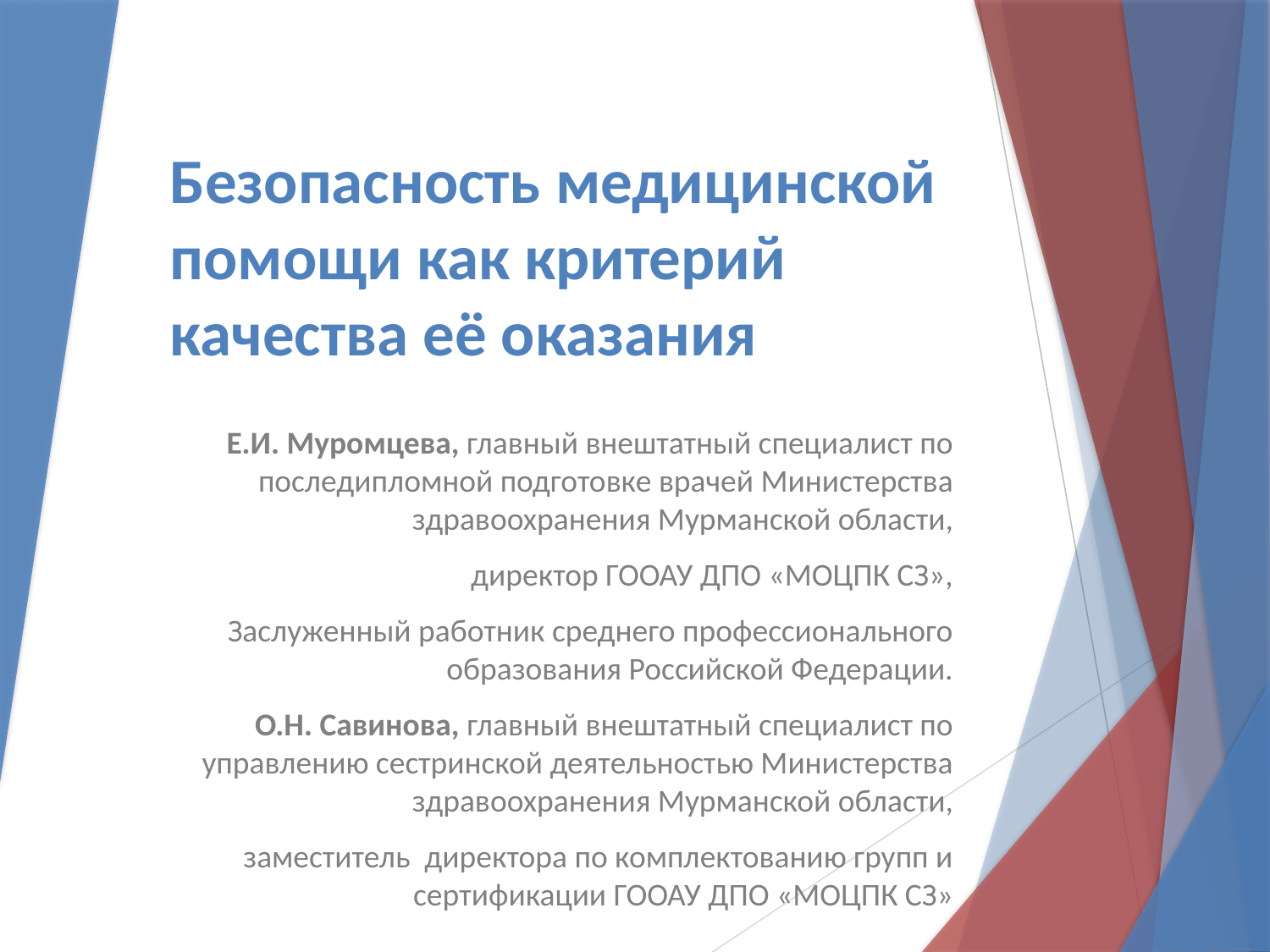

# Безопасность медицинской помощи как критерий качества её оказания
Е.И. Муромцева, главный внештатный специалист по последипломной подготовке врачей Министерства здравоохранения Мурманской области,
директор ГООАУ ДПО «МОЦПК СЗ»,
Заслуженный работник среднего профессионального образования Российской Федерации.
О.Н. Савинова, главный внештатный специалист по управлению сестринской деятельностью Министерства здравоохранения Мурманской области,
заместитель  директора по комплектованию групп и сертификации ГООАУ ДПО «МОЦПК СЗ»